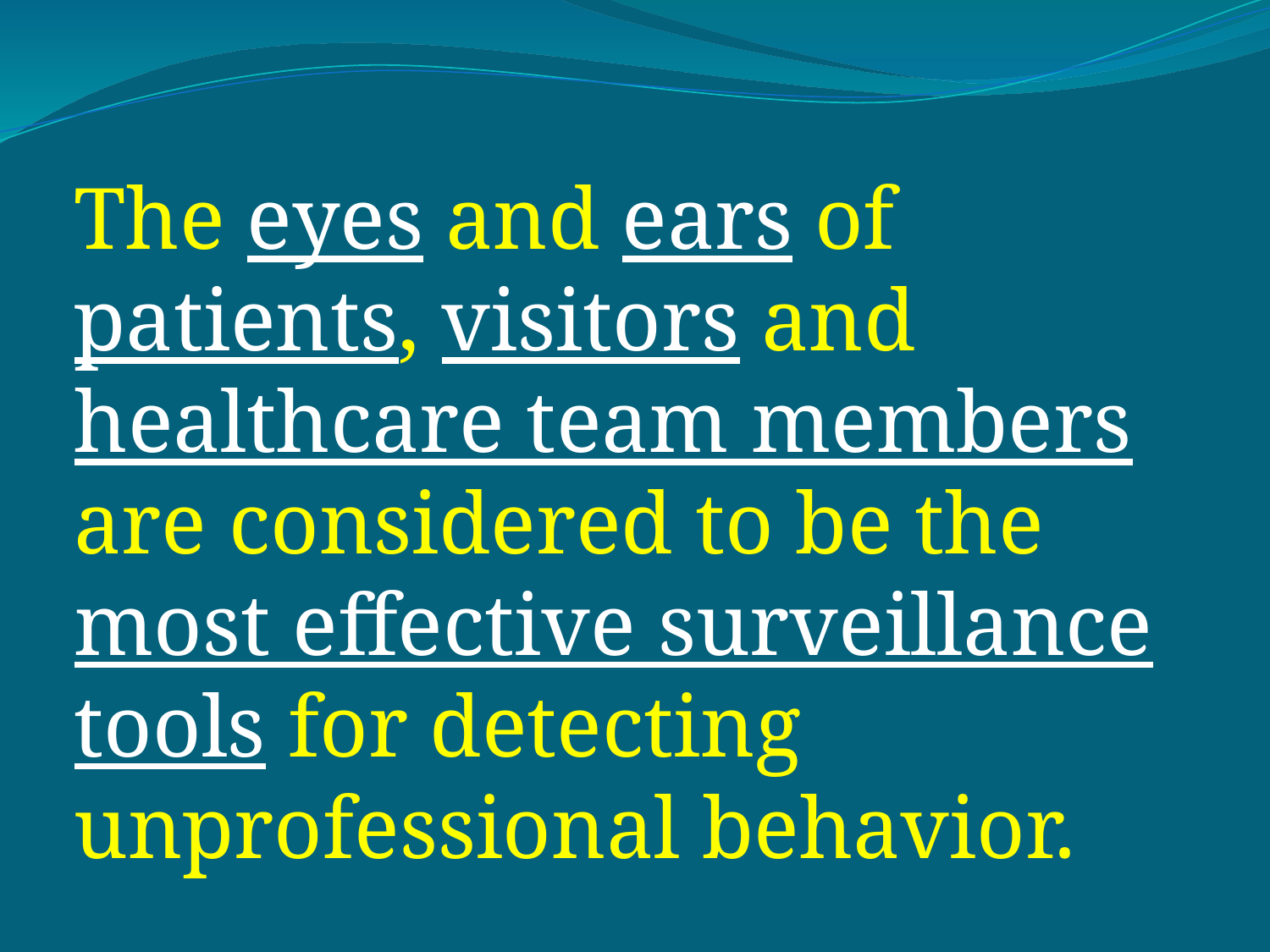

The eyes and ears of patients, visitors and healthcare team members are considered to be the most effective surveillance tools for detecting unprofessional behavior.